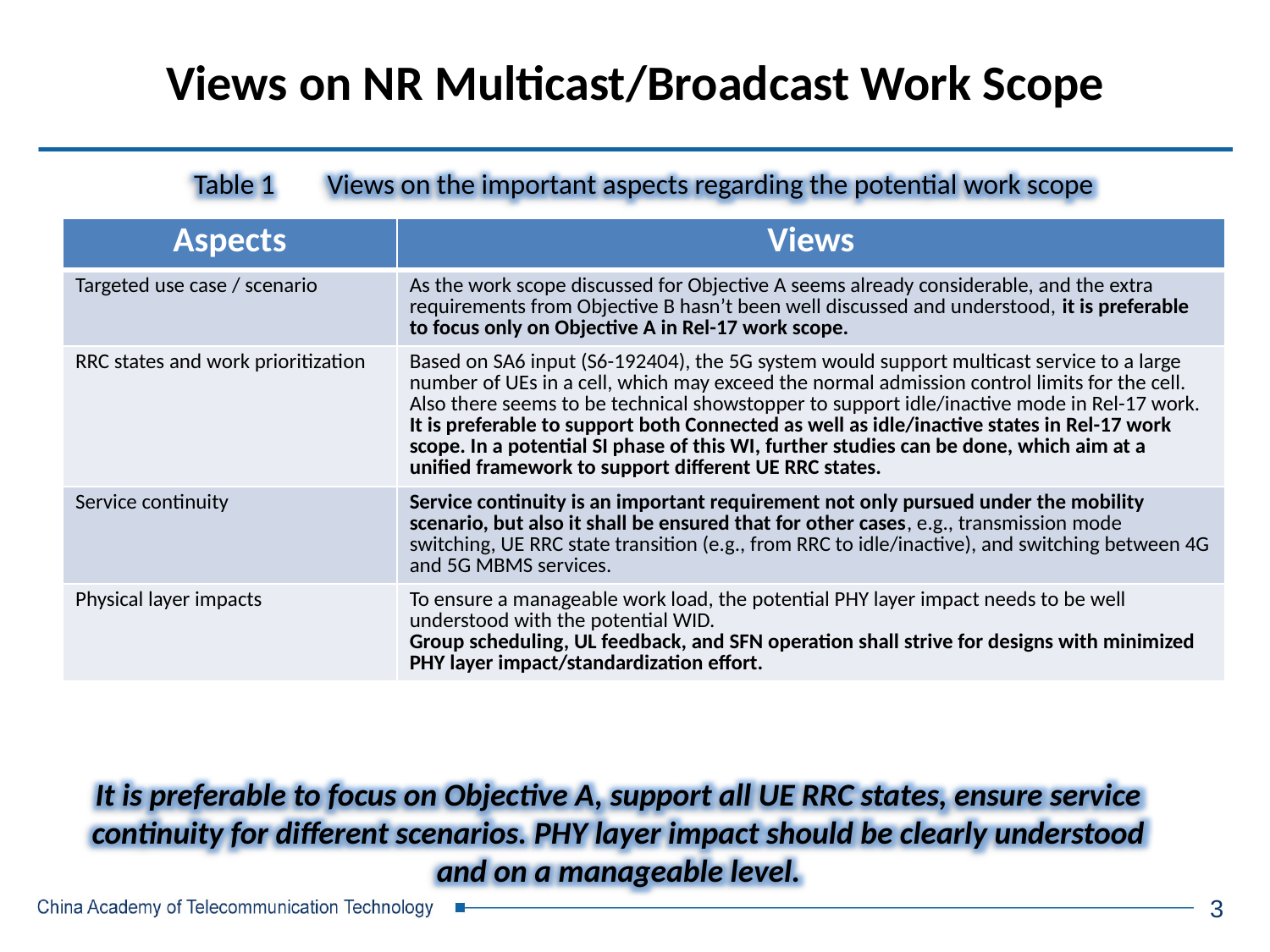

# Views on NR Multicast/Broadcast Work Scope
Table 1	 Views on the important aspects regarding the potential work scope
| Aspects | Views |
| --- | --- |
| Targeted use case / scenario | As the work scope discussed for Objective A seems already considerable, and the extra requirements from Objective B hasn’t been well discussed and understood, it is preferable to focus only on Objective A in Rel-17 work scope. |
| RRC states and work prioritization | Based on SA6 input (S6-192404), the 5G system would support multicast service to a large number of UEs in a cell, which may exceed the normal admission control limits for the cell. Also there seems to be technical showstopper to support idle/inactive mode in Rel-17 work. It is preferable to support both Connected as well as idle/inactive states in Rel-17 work scope. In a potential SI phase of this WI, further studies can be done, which aim at a unified framework to support different UE RRC states. |
| Service continuity | Service continuity is an important requirement not only pursued under the mobility scenario, but also it shall be ensured that for other cases, e.g., transmission mode switching, UE RRC state transition (e.g., from RRC to idle/inactive), and switching between 4G and 5G MBMS services. |
| Physical layer impacts | To ensure a manageable work load, the potential PHY layer impact needs to be well understood with the potential WID. Group scheduling, UL feedback, and SFN operation shall strive for designs with minimized PHY layer impact/standardization effort. |
It is preferable to focus on Objective A, support all UE RRC states, ensure service continuity for different scenarios. PHY layer impact should be clearly understood and on a manageable level.
3